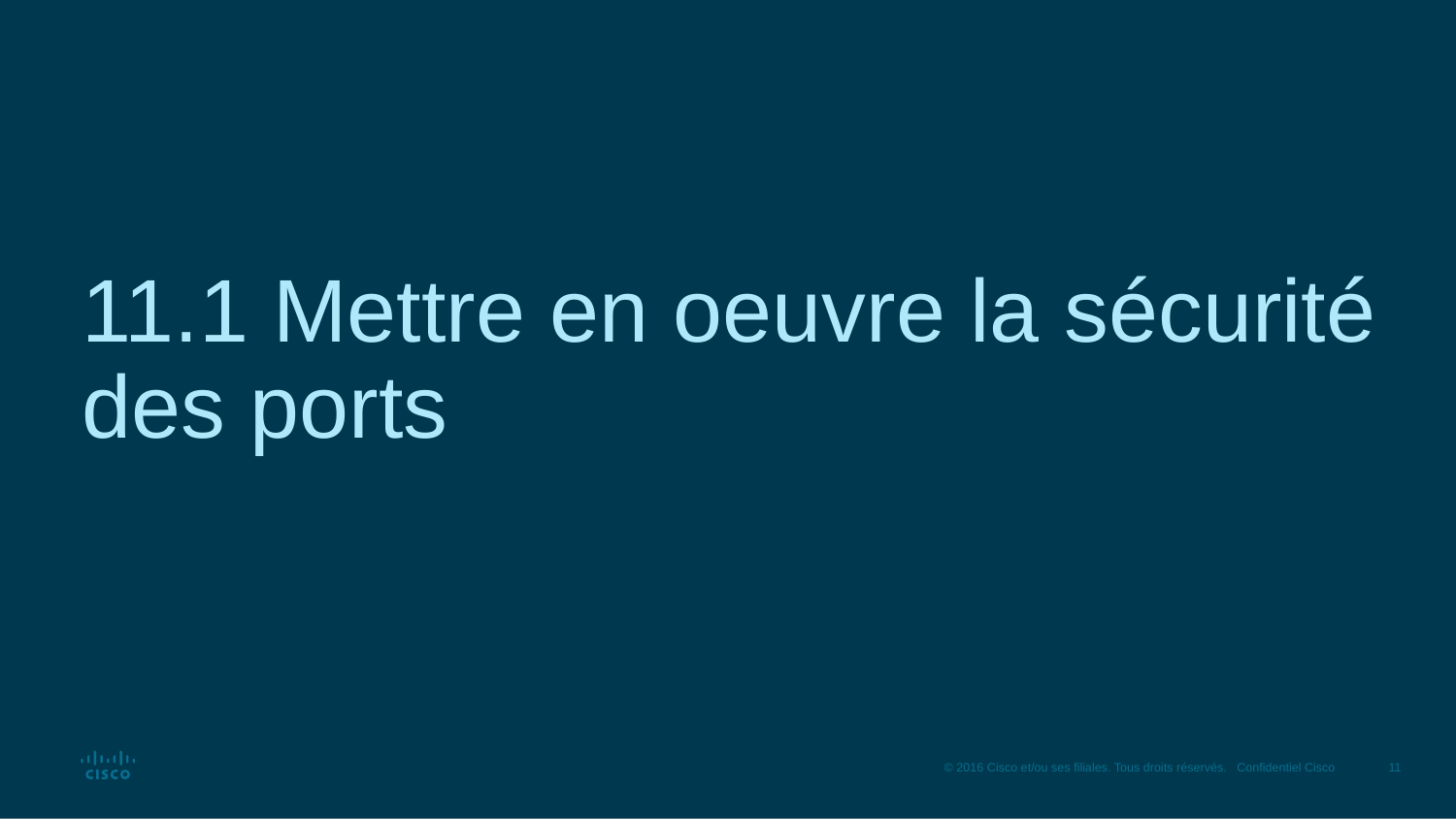

# 11.1 Mettre en oeuvre la sécurité des ports